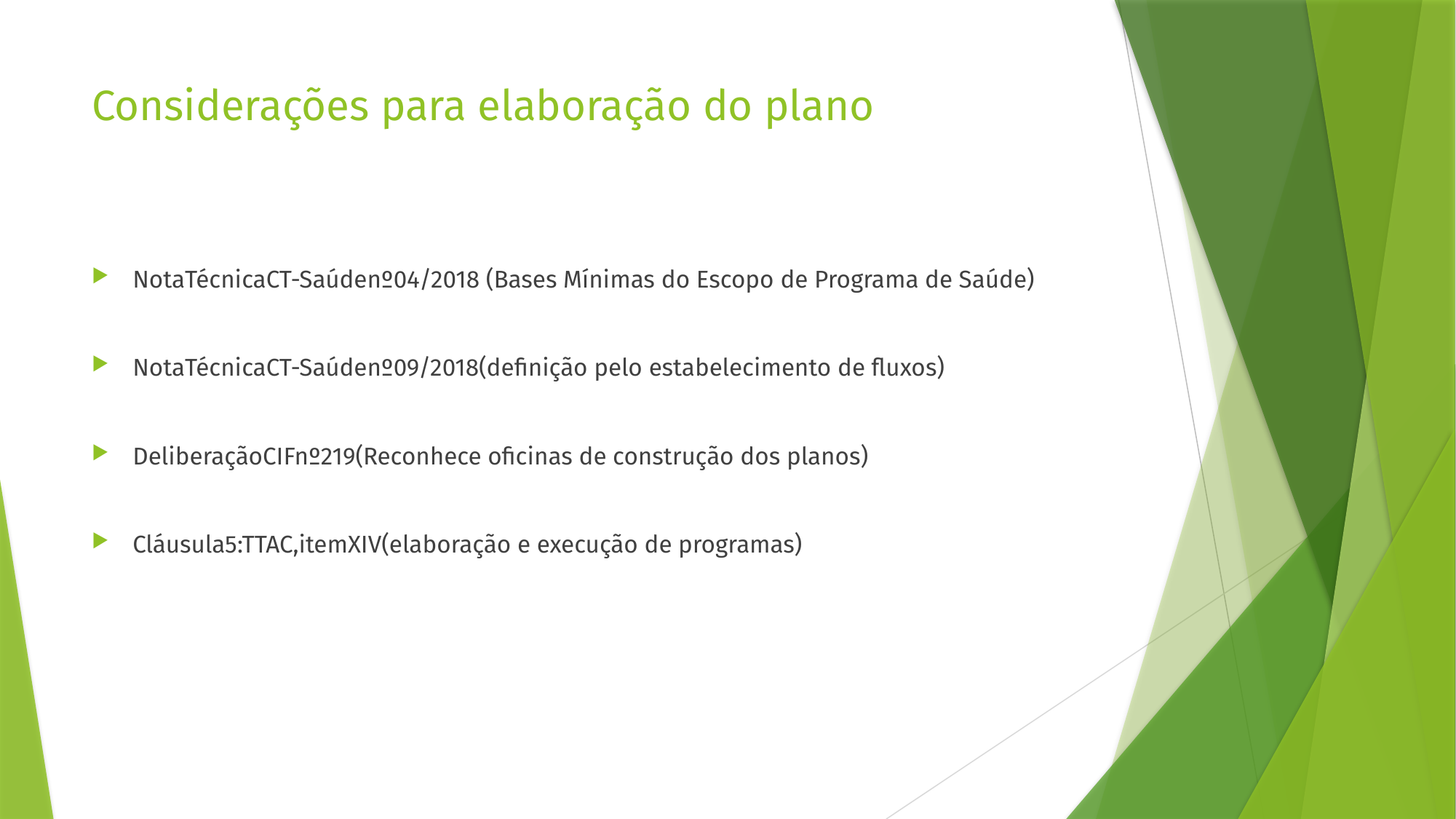

# Considerações para elaboração do plano
NotaTécnicaCT-Saúdenº04/2018 (Bases Mínimas do Escopo de Programa de Saúde)

NotaTécnicaCT-Saúdenº09/2018(definição pelo estabelecimento de fluxos)

DeliberaçãoCIFnº219(Reconhece oficinas de construção dos planos)

Cláusula5:TTAC,itemXIV(elaboração e execução de programas)